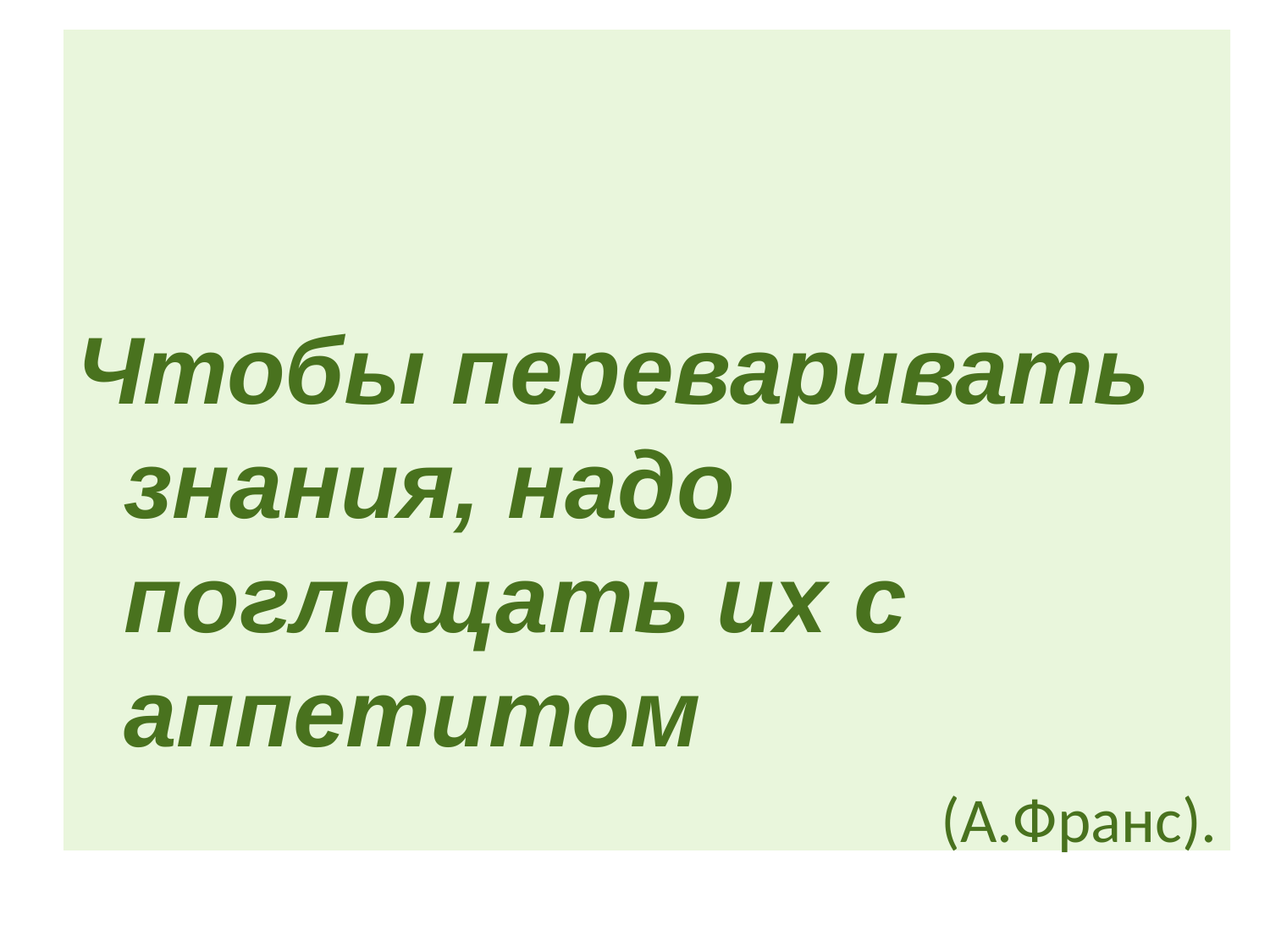

Чтобы переваривать знания, надо поглощать их с аппетитом
 (А.Франс).